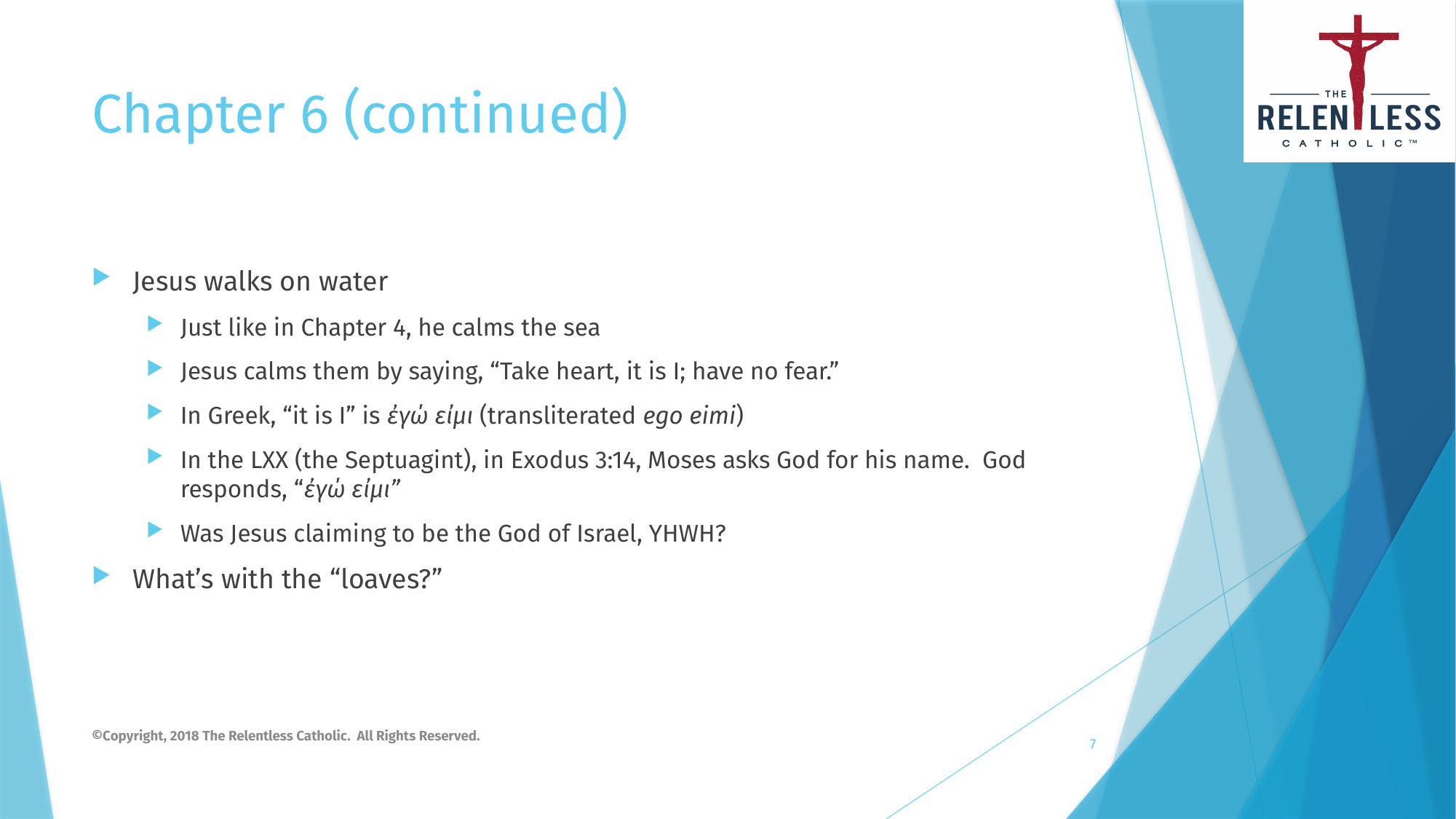

# Chapter 6 (continued)
Jesus walks on water
Just like in Chapter 4, he calms the sea
Jesus calms them by saying, “Take heart, it is I; have no fear.”
In Greek, “it is I” is ἐγώ εἰμι (transliterated ego eimi)
In the LXX (the Septuagint), in Exodus 3:14, Moses asks God for his name.  God responds, “ἐγώ εἰμι”
Was Jesus claiming to be the God of Israel, YHWH?
What’s with the “loaves?”

©Copyright, 2018 The Relentless Catholic.  All Rights Reserved.

7